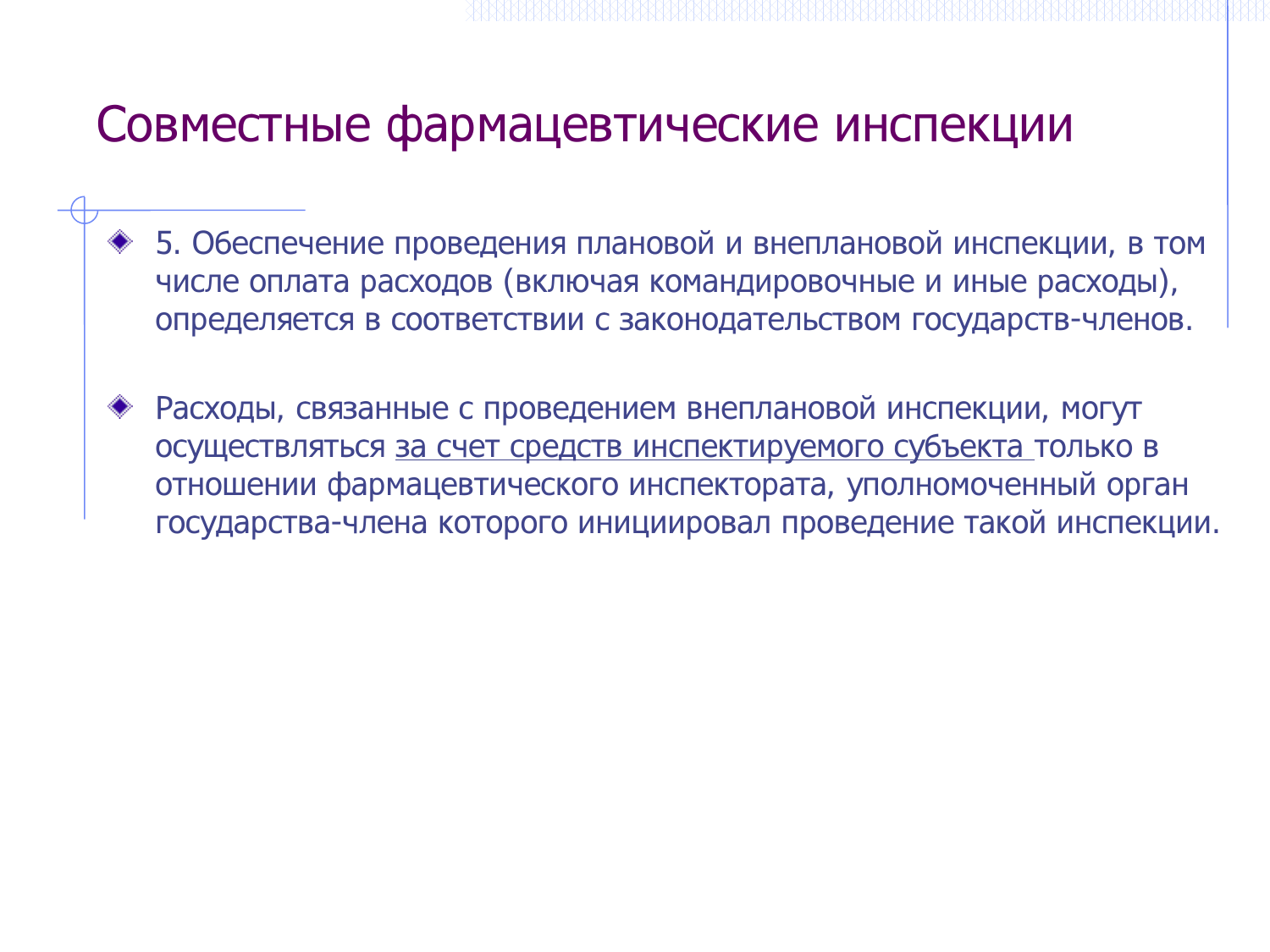

Совместные фармацевтические инспекции
5. Обеспечение проведения плановой и внеплановой инспекции, в том числе оплата расходов (включая командировочные и иные расходы), определяется в соответствии с законодательством государств-членов.

Расходы, связанные с проведением внеплановой инспекции, могут осуществляться за счет средств инспектируемого субъекта только в отношении фармацевтического инспектората, уполномоченный орган государства-члена которого инициировал проведение такой инспекции.